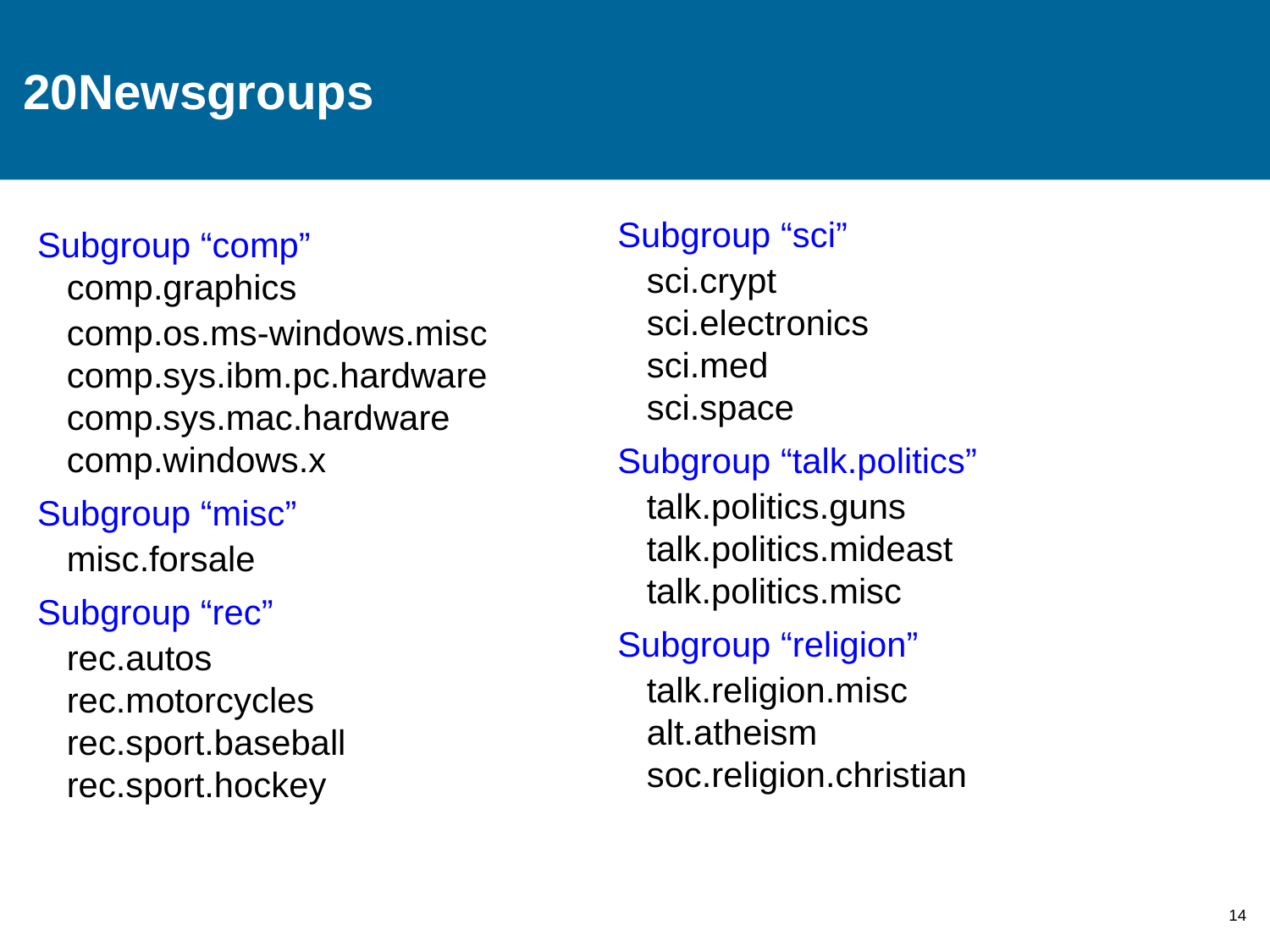

# 20Newsgroups
Subgroup “sci”
   sci.crypt
   sci.electronics
   sci.med
   sci.space
Subgroup “talk.politics”
   talk.politics.guns
   talk.politics.mideast
   talk.politics.misc
Subgroup “religion”
   talk.religion.misc
   alt.atheism
   soc.religion.christian
Subgroup “comp”
   comp.graphics
   comp.os.ms-windows.misc
   comp.sys.ibm.pc.hardware
   comp.sys.mac.hardware
   comp.windows.x
Subgroup “misc”
   misc.forsale
Subgroup “rec”
   rec.autos
   rec.motorcycles
   rec.sport.baseball
   rec.sport.hockey
14